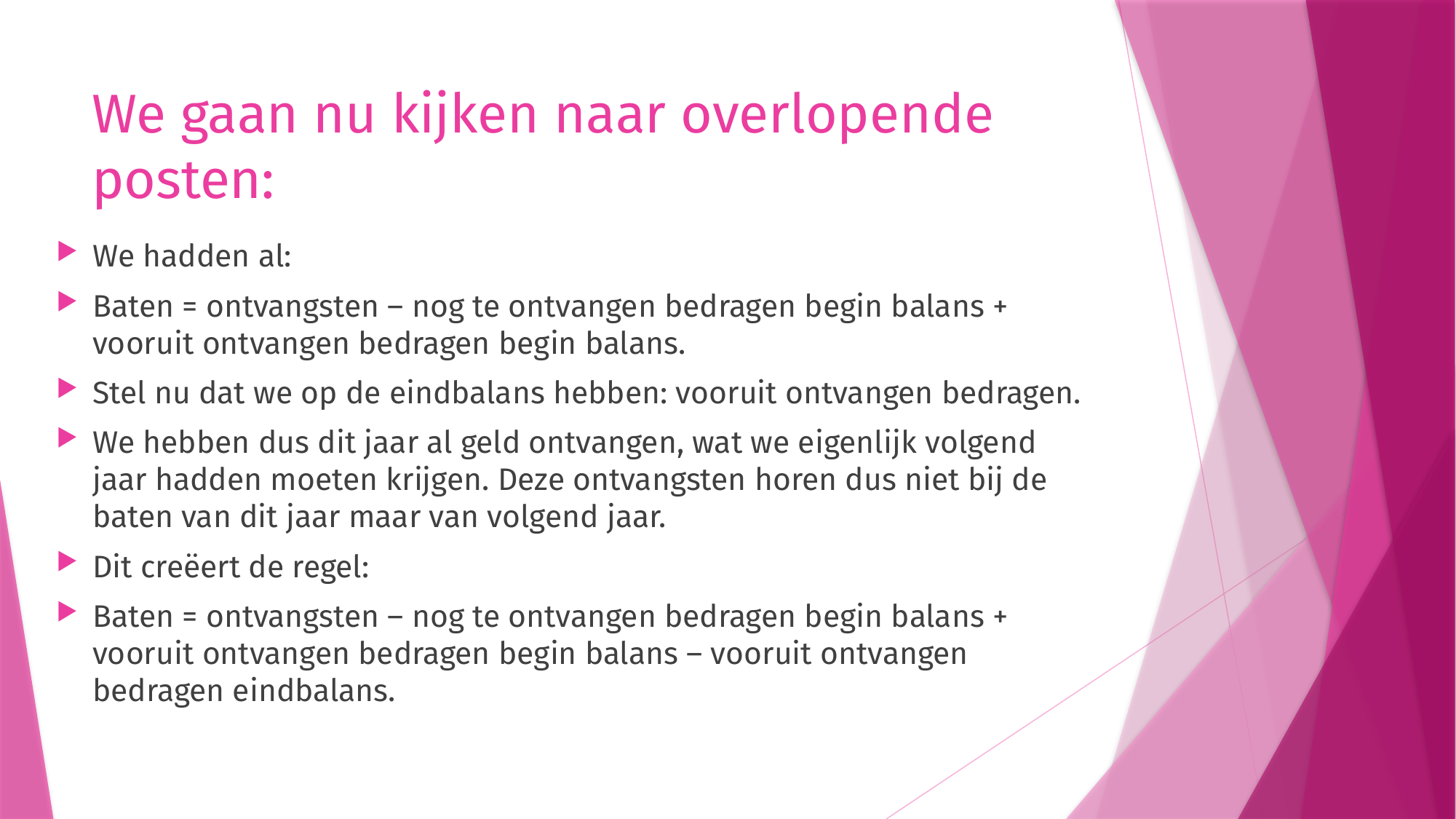

# We gaan nu kijken naar overlopende posten:
We hadden al:
Baten = ontvangsten – nog te ontvangen bedragen begin balans + vooruit ontvangen bedragen begin balans.
Stel nu dat we op de eindbalans hebben: vooruit ontvangen bedragen.
We hebben dus dit jaar al geld ontvangen, wat we eigenlijk volgend jaar hadden moeten krijgen. Deze ontvangsten horen dus niet bij de baten van dit jaar maar van volgend jaar.
Dit creëert de regel:
Baten = ontvangsten – nog te ontvangen bedragen begin balans + vooruit ontvangen bedragen begin balans – vooruit ontvangen bedragen eindbalans.